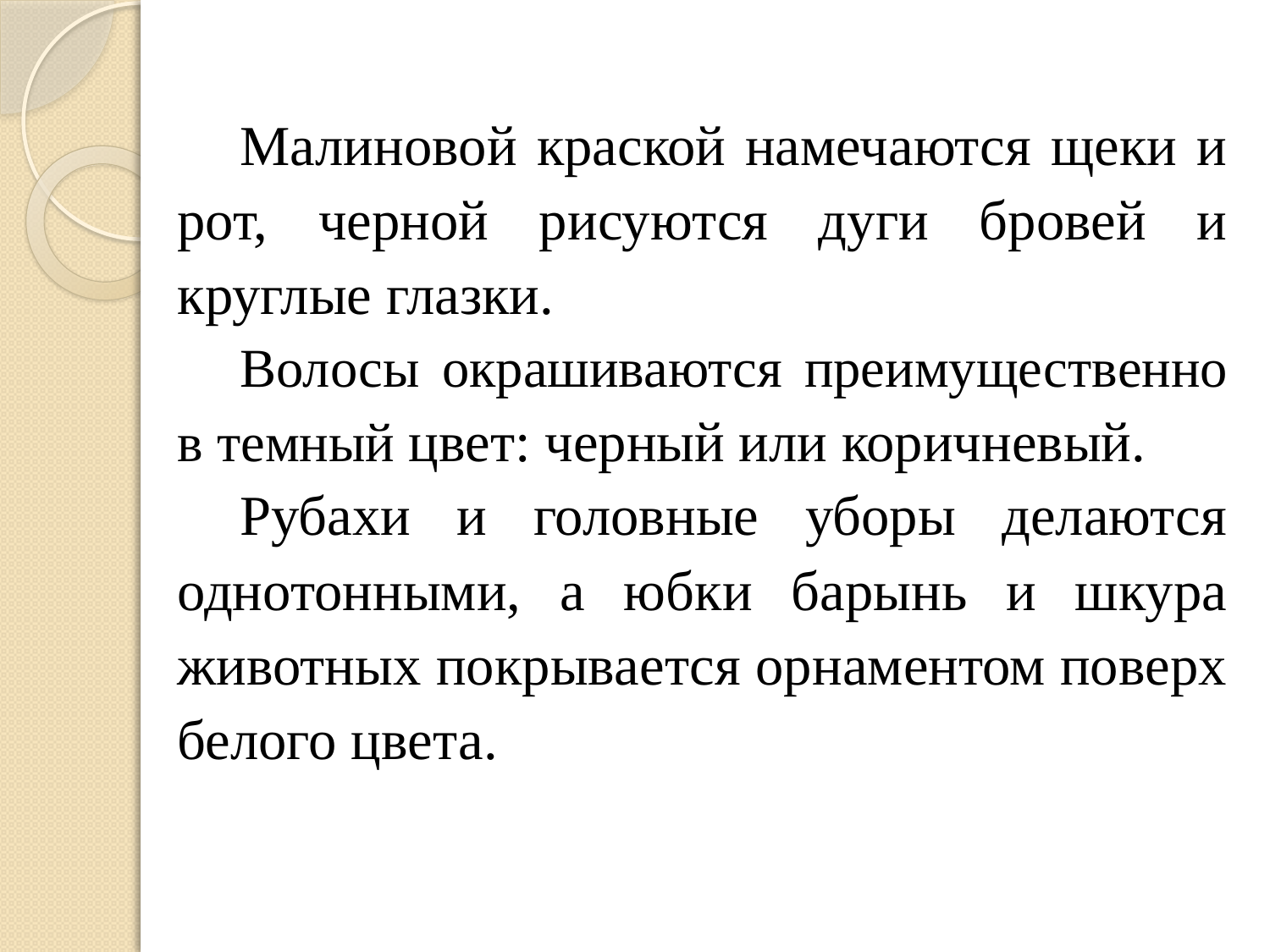

Малиновой краской намечаются щеки и рот, черной рисуются дуги бровей и круглые глазки.
Волосы окрашиваются преимущественно в темный цвет: черный или коричневый.
Рубахи и головные уборы делаются однотонными, а юбки барынь и шкура животных покрывается орнаментом поверх белого цвета.